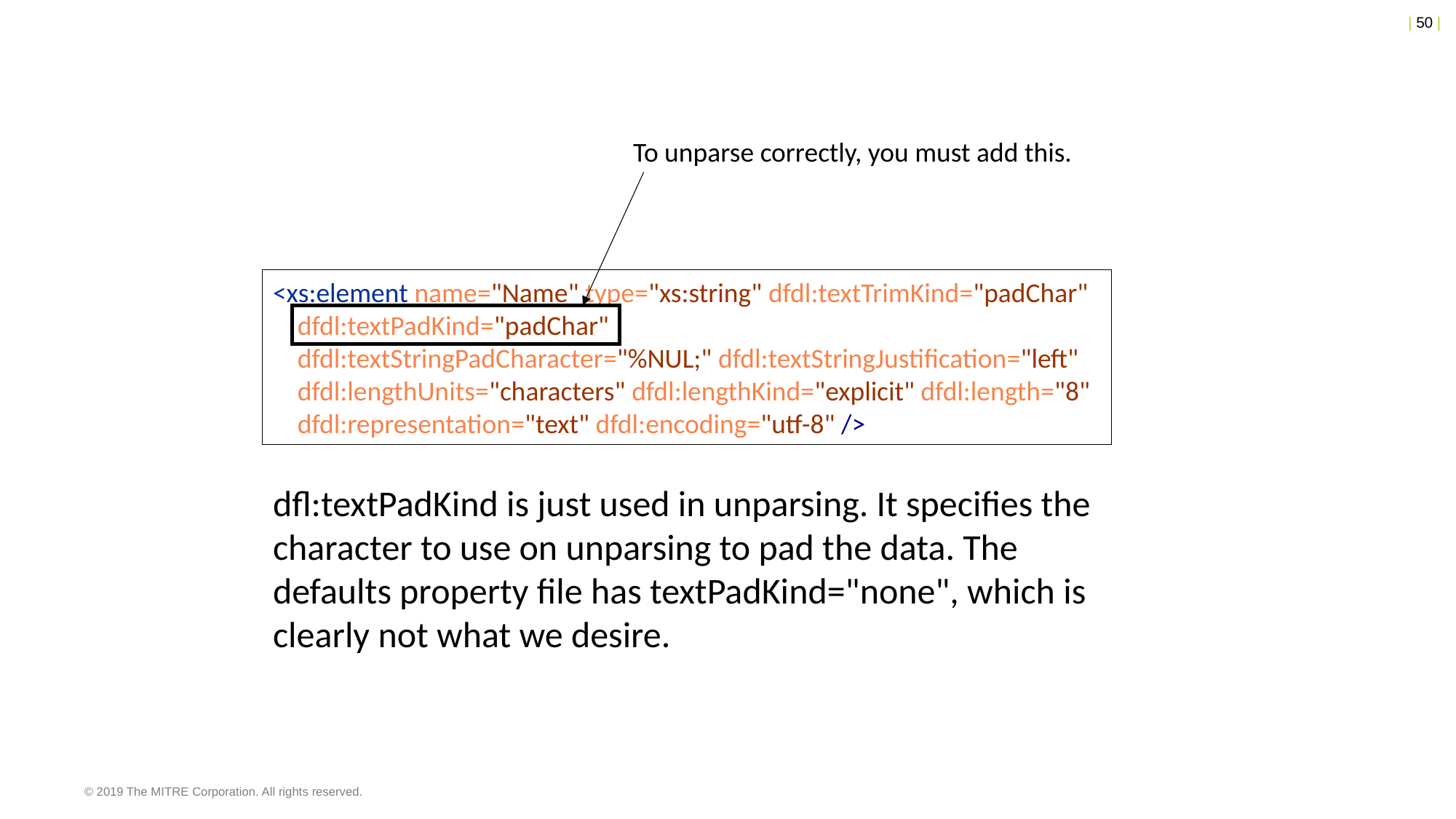

To unparse correctly, you must add this.
<xs:element name="Name" type="xs:string" dfdl:textTrimKind="padChar"
    dfdl:textPadKind="padChar"
    dfdl:textStringPadCharacter="%NUL;" dfdl:textStringJustification="left"
    dfdl:lengthUnits="characters" dfdl:lengthKind="explicit" dfdl:length="8"
    dfdl:representation="text" dfdl:encoding="utf-8" />

dfl:textPadKind is just used in unparsing. It specifies the character to use on unparsing to pad the data. The defaults property file has textPadKind="none", which is clearly not what we desire.
© 2019 The MITRE Corporation. All rights reserved.